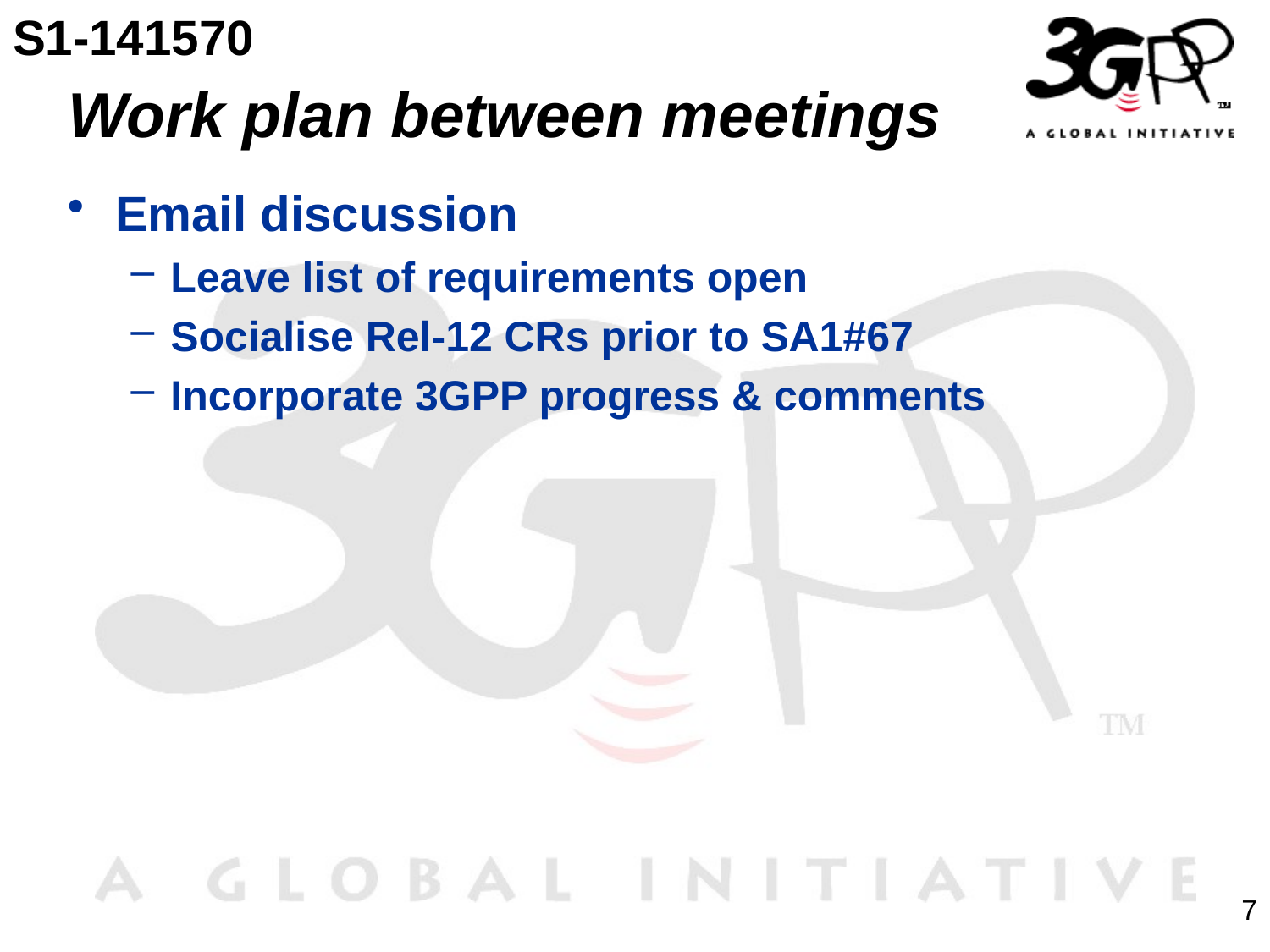

S1-141570

# Work plan between meetings
Email discussion
Leave list of requirements open
Socialise Rel-12 CRs prior to SA1#67
Incorporate 3GPP progress & comments
7